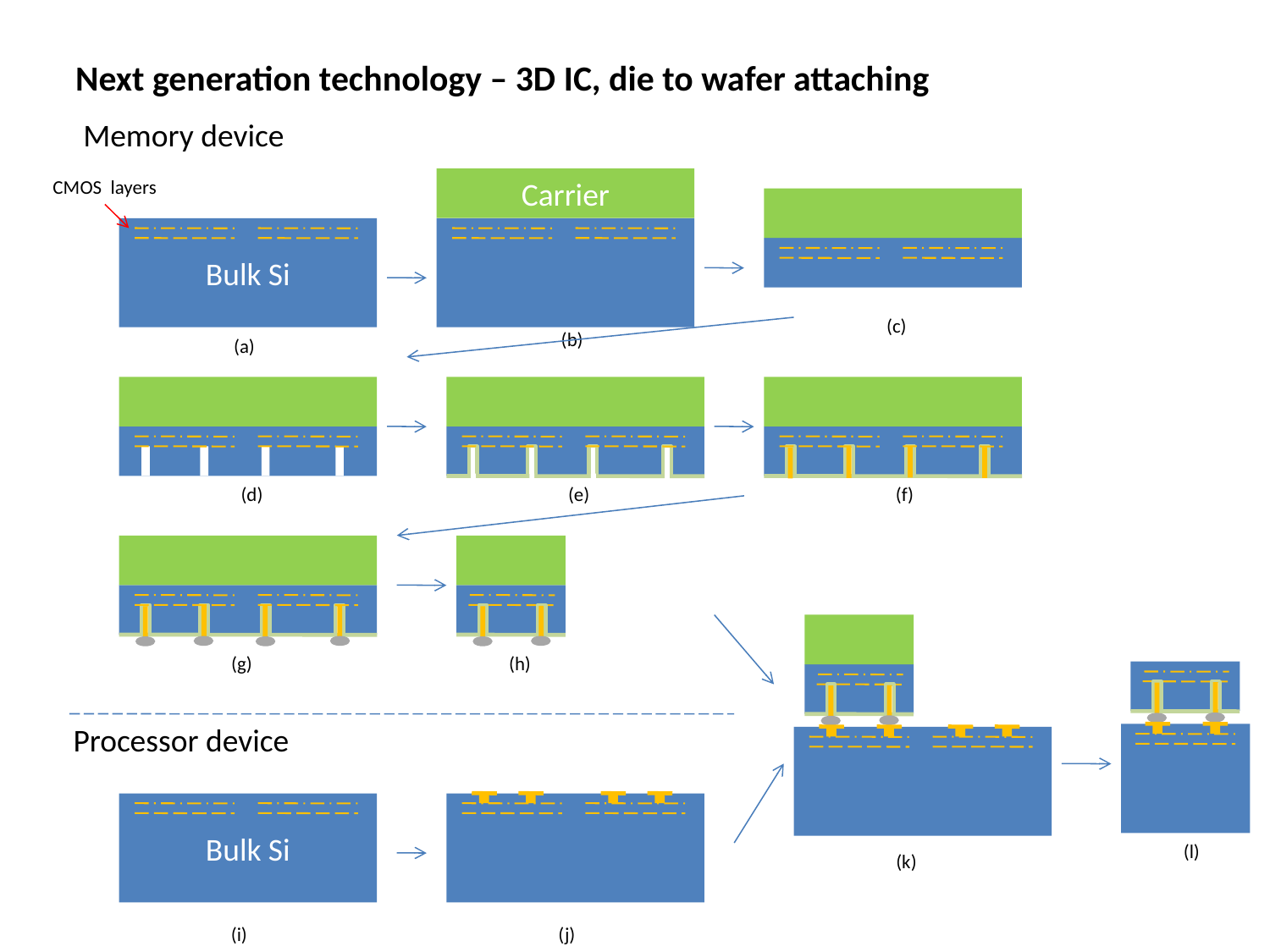

Next generation technology – 3D IC, die to wafer attaching
Memory device
CMOS  layers
Carrier

Bulk Si

(c)
(b)
(a)

(d)
(e)
(f)

(g)
(h)

Processor device

Bulk Si

(l)
(k)
(i)
(j)